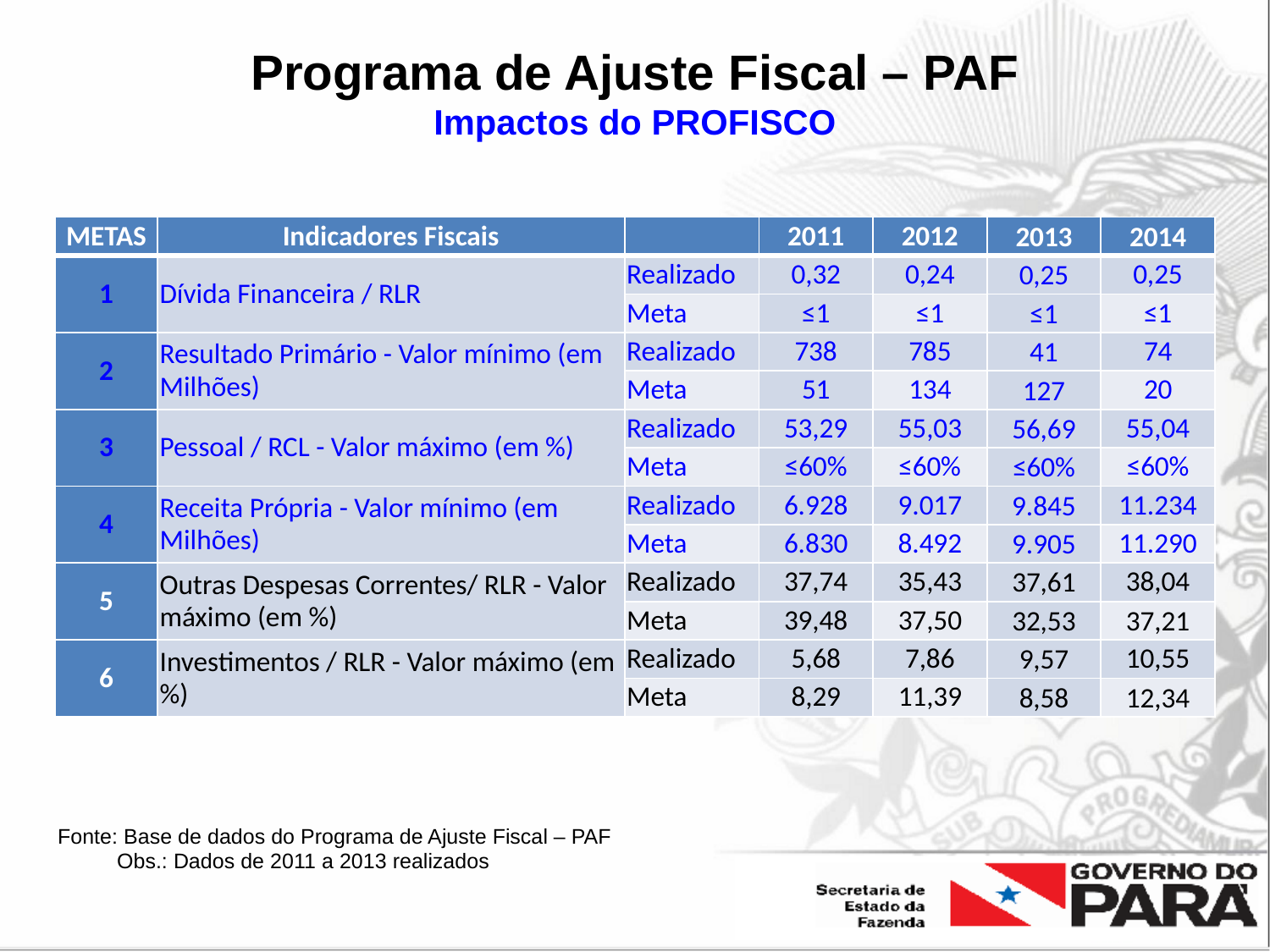

Programa de Ajuste Fiscal – PAF
Impactos do PROFISCO
| METAS | Indicadores Fiscais |  | 2011 | 2012 | 2013 | 2014 |
| --- | --- | --- | --- | --- | --- | --- |
| 1 | Dívida Financeira / RLR | Realizado | 0,32 | 0,24 | 0,25 | 0,25 |
|  |  | Meta | ≤1 | ≤1 | ≤1 | ≤1 |
| 2 | Resultado Primário - Valor mínimo (em Milhões) | Realizado | 738 | 785 | 41 | 74 |
|  |  | Meta | 51 | 134 | 127 | 20 |
| 3 | Pessoal / RCL - Valor máximo (em %) | Realizado | 53,29 | 55,03 | 56,69 | 55,04 |
|  |  | Meta | ≤60% | ≤60% | ≤60% | ≤60% |
| 4 | Receita Própria - Valor mínimo (em Milhões) | Realizado | 6.928 | 9.017 | 9.845 | 11.234 |
|  |  | Meta | 6.830 | 8.492 | 9.905 | 11.290 |
| 5 | Outras Despesas Correntes/ RLR - Valor máximo (em %) | Realizado | 37,74 | 35,43 | 37,61 | 38,04 |
|  |  | Meta | 39,48 | 37,50 | 32,53 | 37,21 |
| 6 | Investimentos / RLR - Valor máximo (em %) | Realizado | 5,68 | 7,86 | 9,57 | 10,55 |
|  |  | Meta | 8,29 | 11,39 | 8,58 | 12,34 |
Fonte: Base de dados do Programa de Ajuste Fiscal – PAF
          Obs.: Dados de 2011 a 2013 realizados